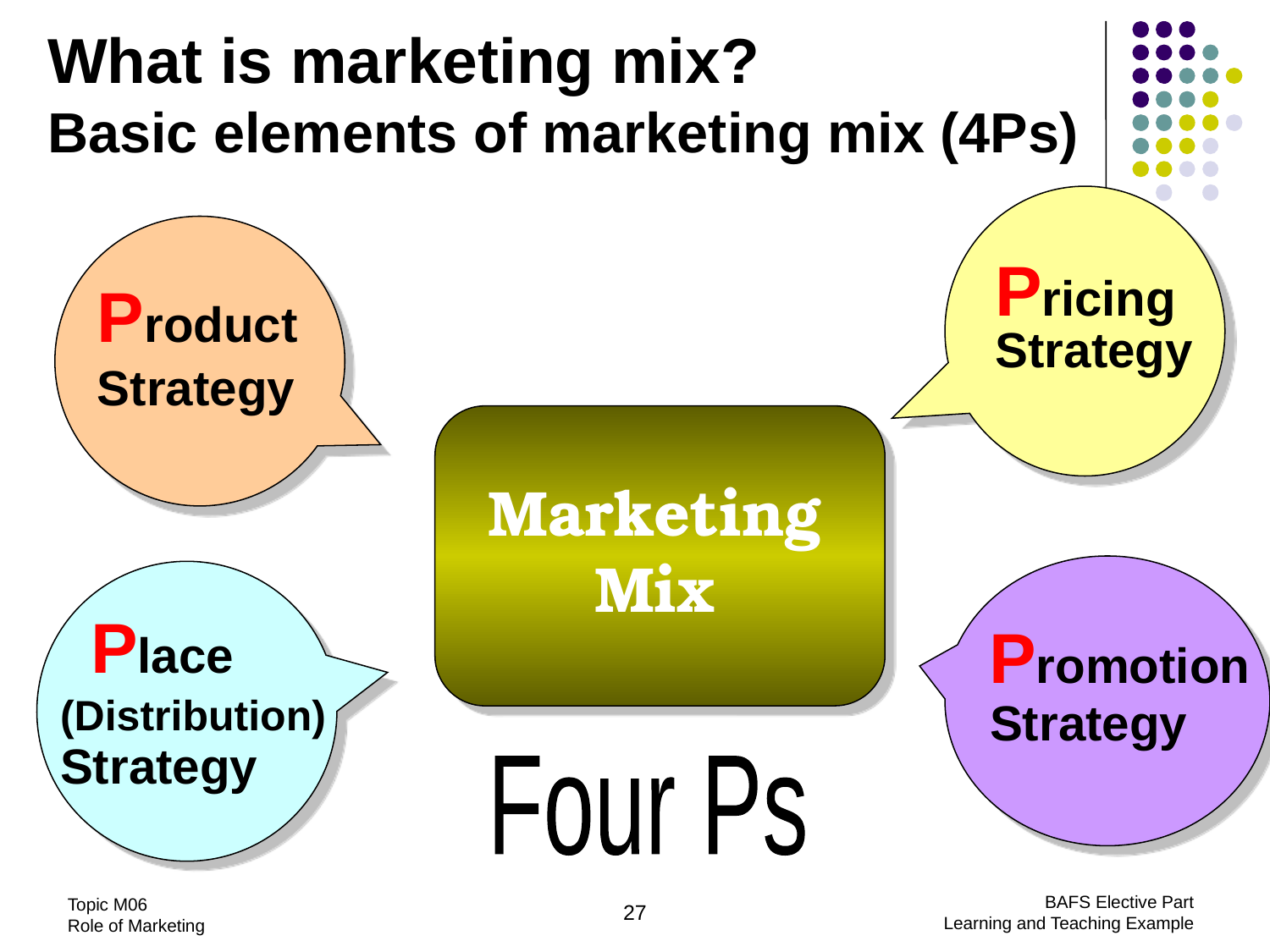

# What is marketing mix? Basic elements of marketing mix (4Ps)

   Pricing Strategy
Product Strategy

Marketing Mix

     Place (Distribution) Strategy
   Promotion Strategy

Four Ps

Topic M06
Role of Marketing

27